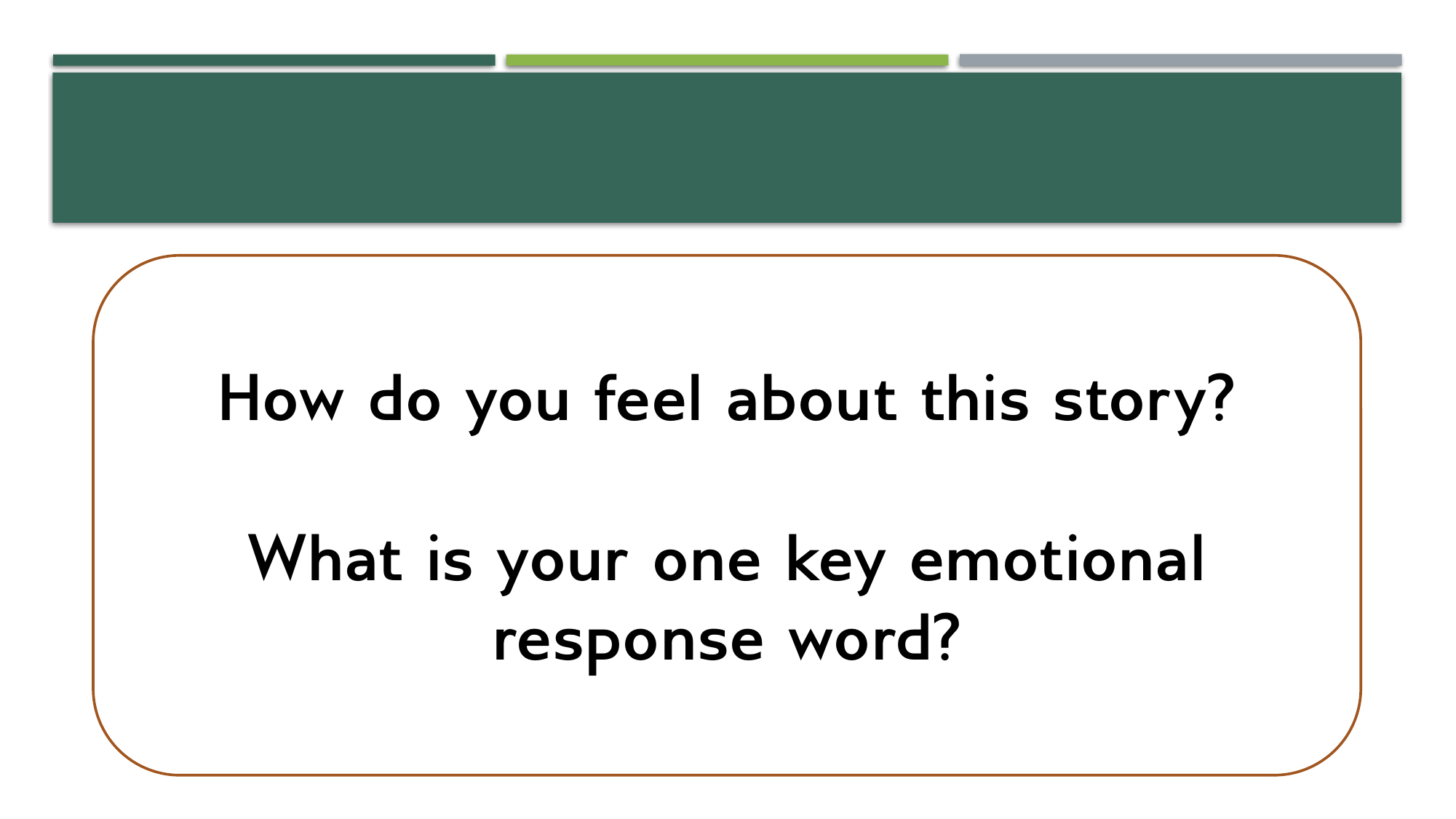

#

How do you feel about this story?

What is your one key emotional response word?